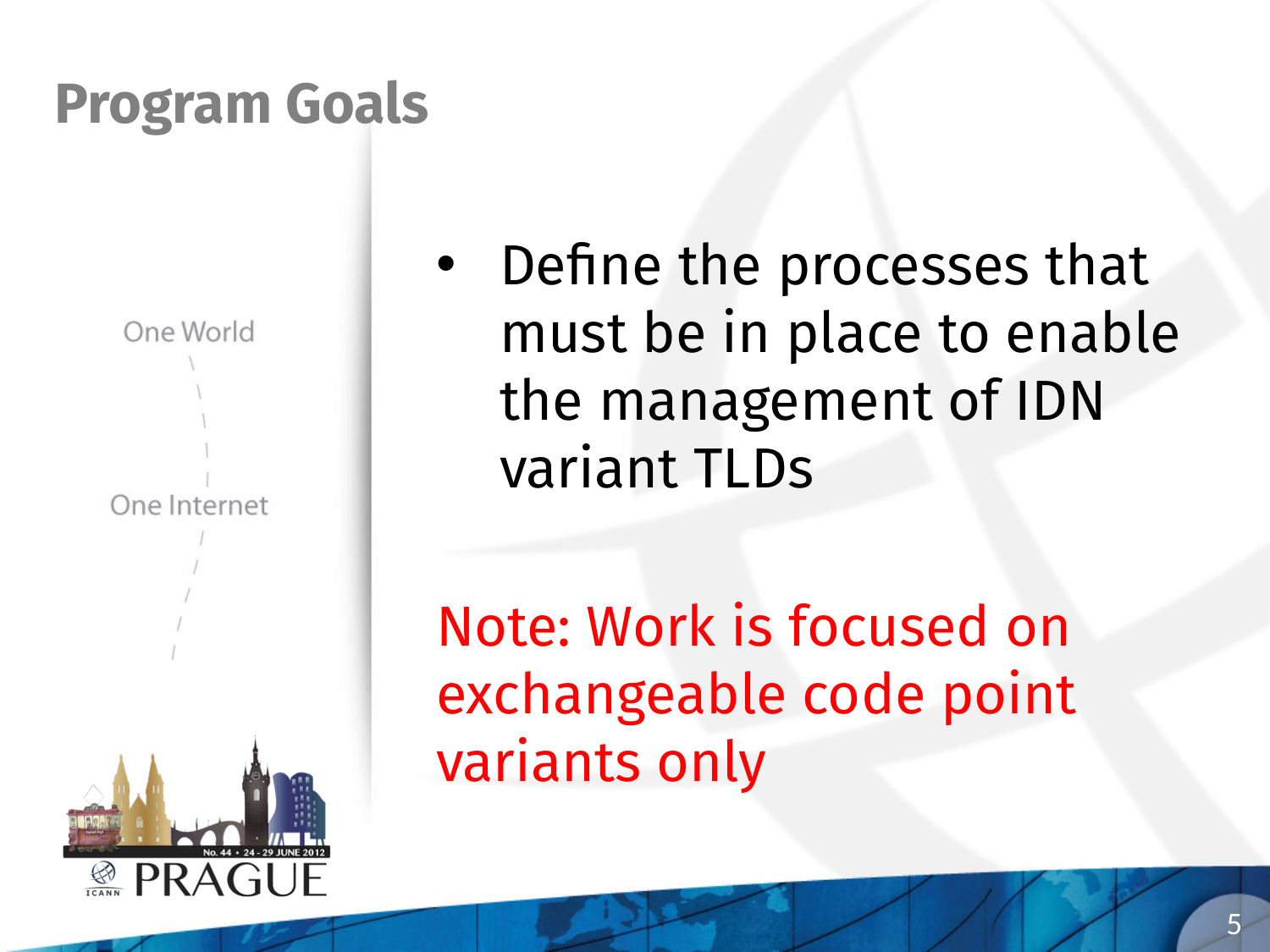

# Program Goals
Define the processes that must be in place to enable the management of IDN variant TLDs

Note: Work is focused on exchangeable code point variants only
5